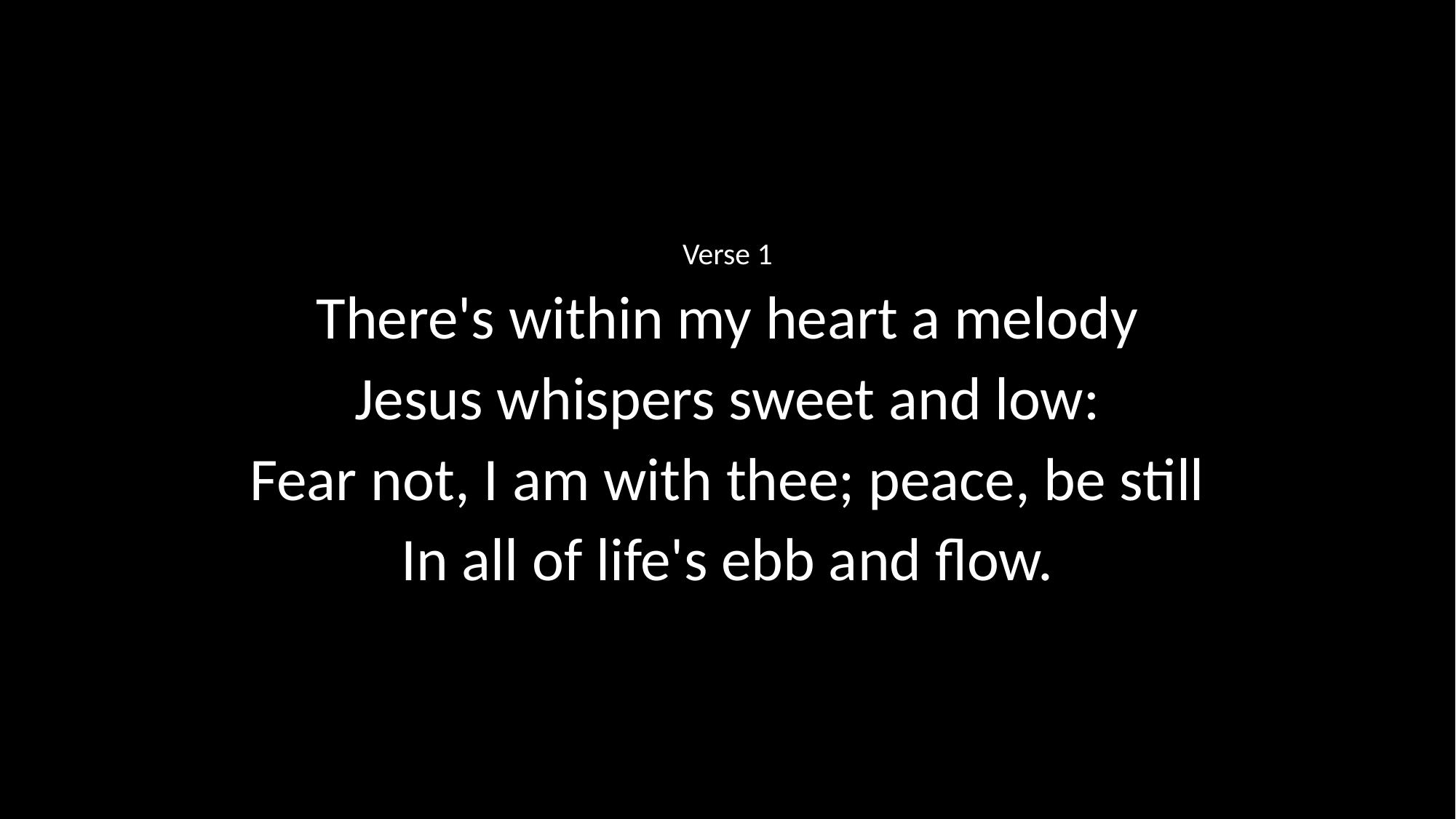

Verse 1
There's within my heart a melody
Jesus whispers sweet and low:
Fear not, I am with thee; peace, be still
In all of life's ebb and flow.